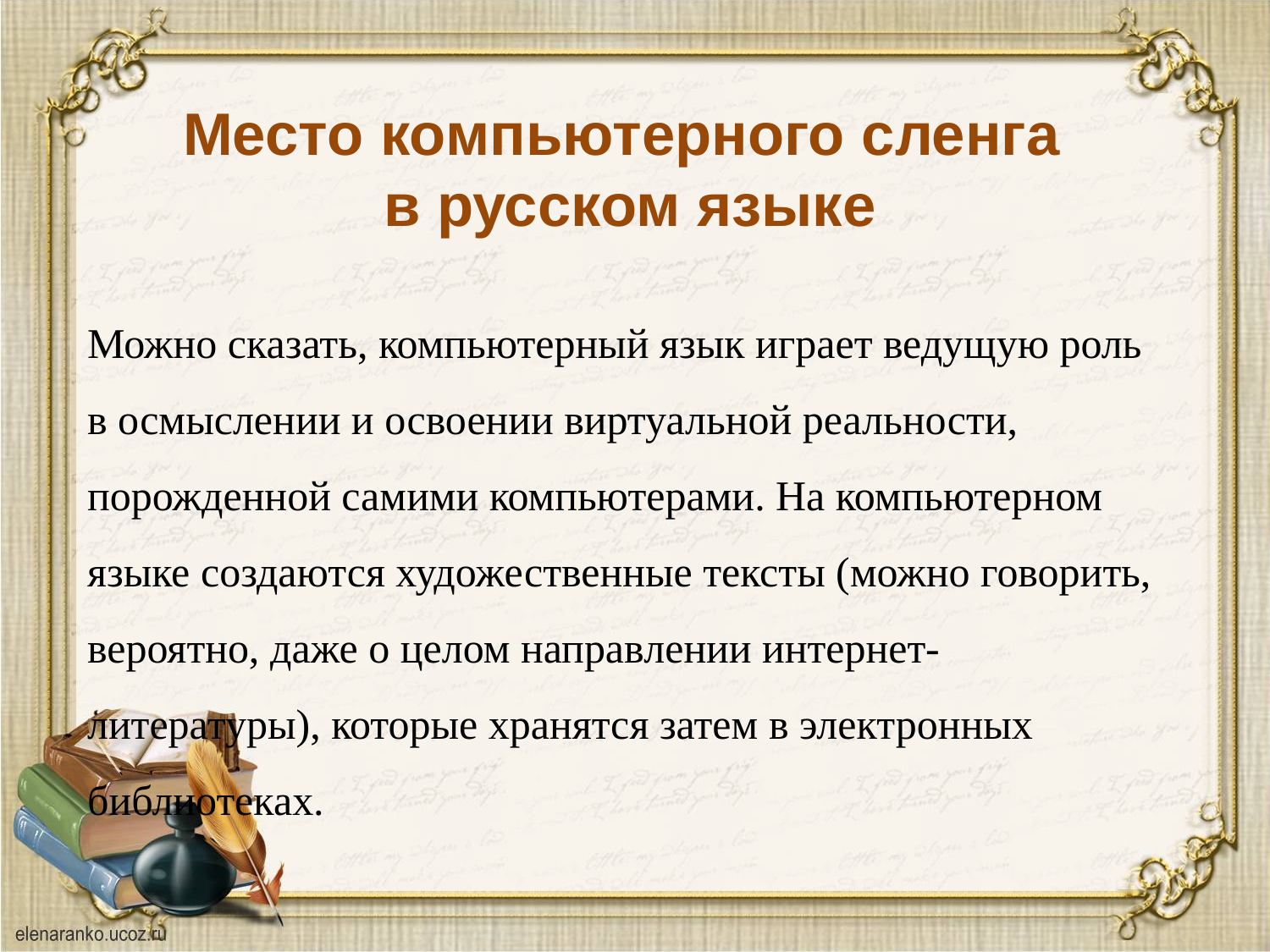

# Место компьютерного сленга в русском языке
Можно сказать, компьютерный язык играет ведущую роль в осмыслении и освоении виртуальной реальности, порожденной самими компьютерами. На компьютерном языке создаются художественные тексты (можно говорить, вероятно, даже о целом направлении интернет-литературы), которые хранятся затем в электронных библиотеках.